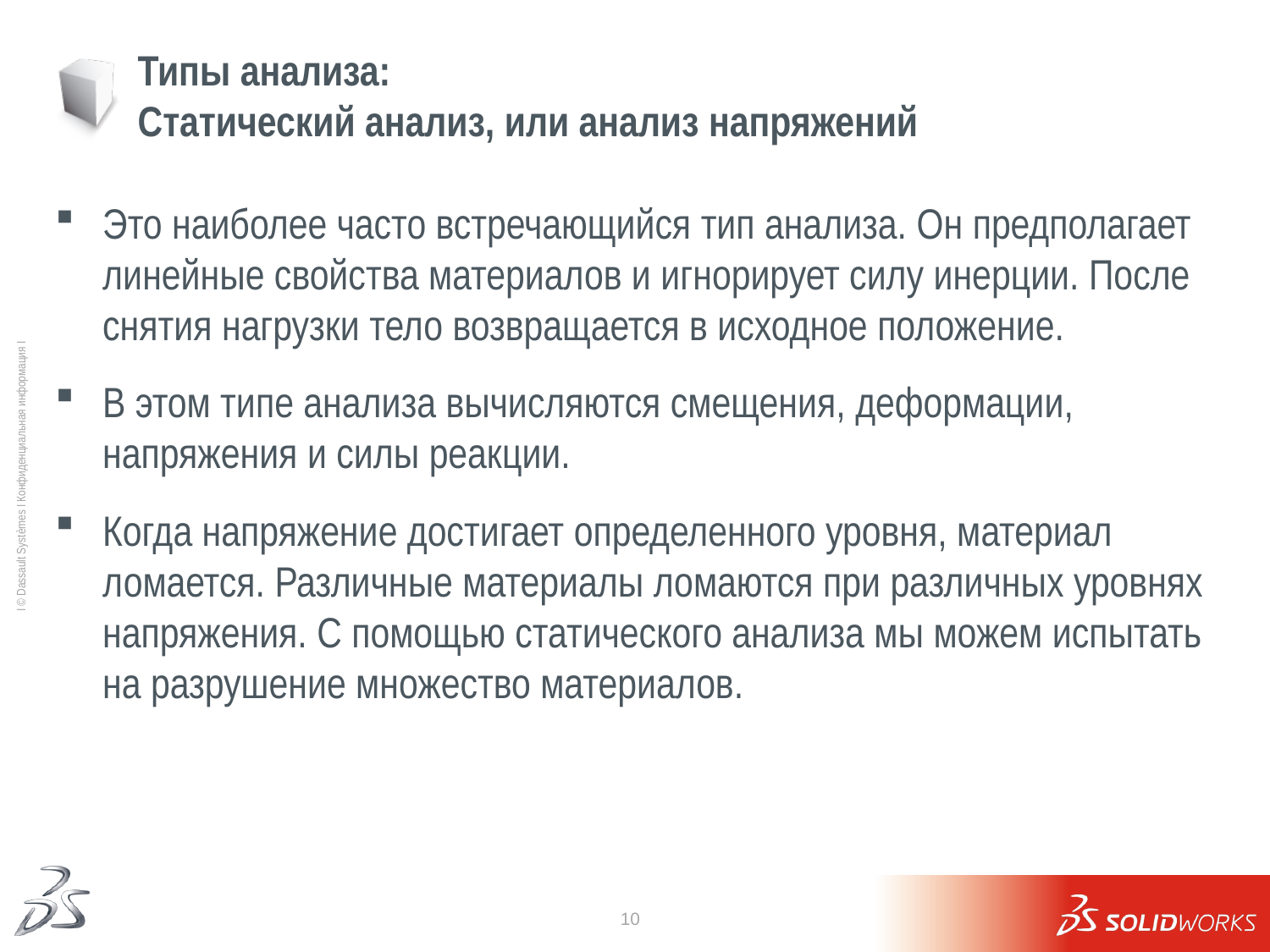

# Типы анализа: Статический анализ, или анализ напряжений
Это наиболее часто встречающийся тип анализа. Он предполагает линейные свойства материалов и игнорирует силу инерции. После снятия нагрузки тело возвращается в исходное положение.
В этом типе анализа вычисляются смещения, деформации, напряжения и силы реакции.
Когда напряжение достигает определенного уровня, материал ломается. Различные материалы ломаются при различных уровнях напряжения. С помощью статического анализа мы можем испытать на разрушение множество материалов.